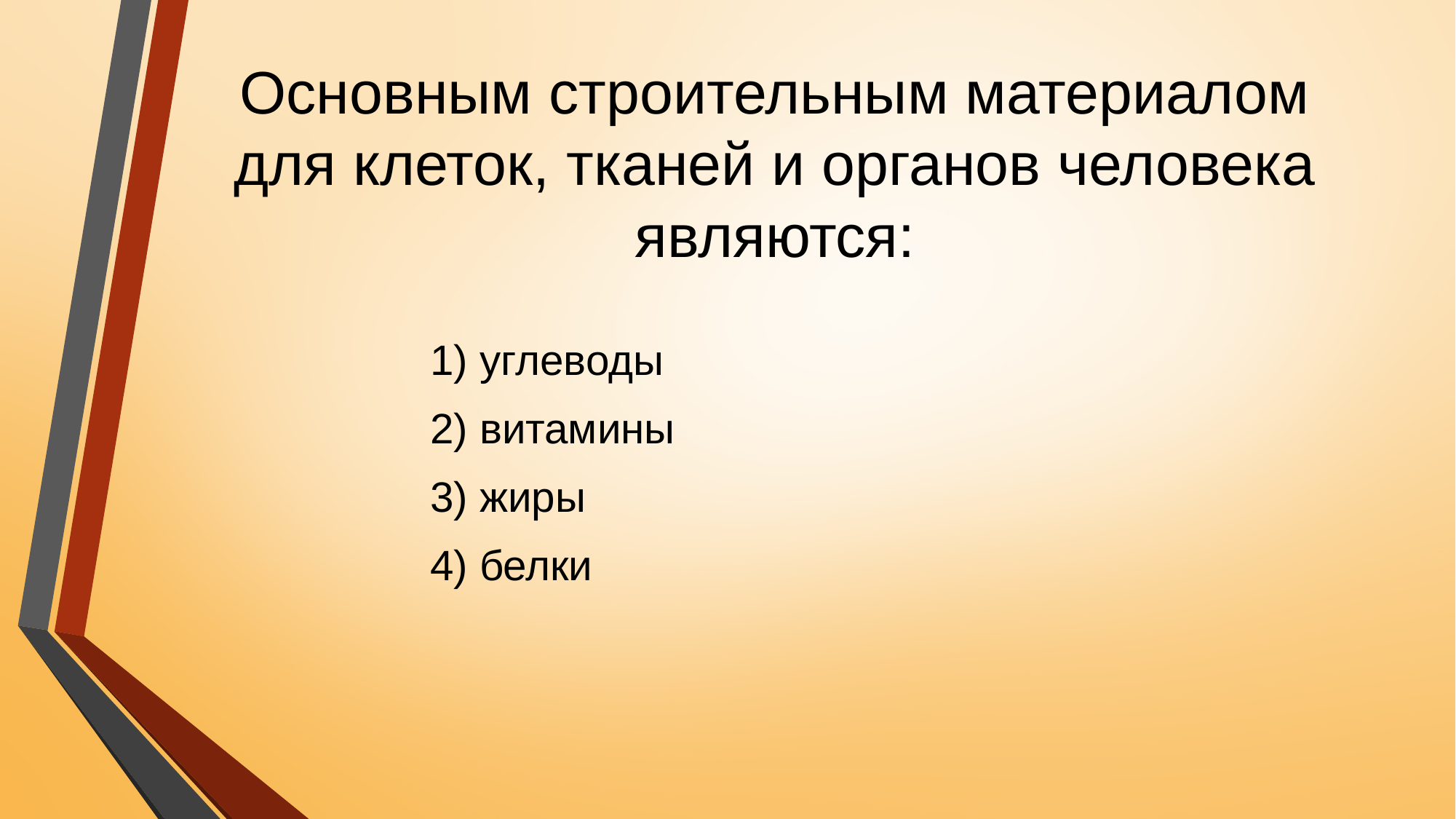

# Основным строительным материалом для клеток, тканей и органов человека являются:
1) углеводы
2) витамины
3) жиры
4) белки